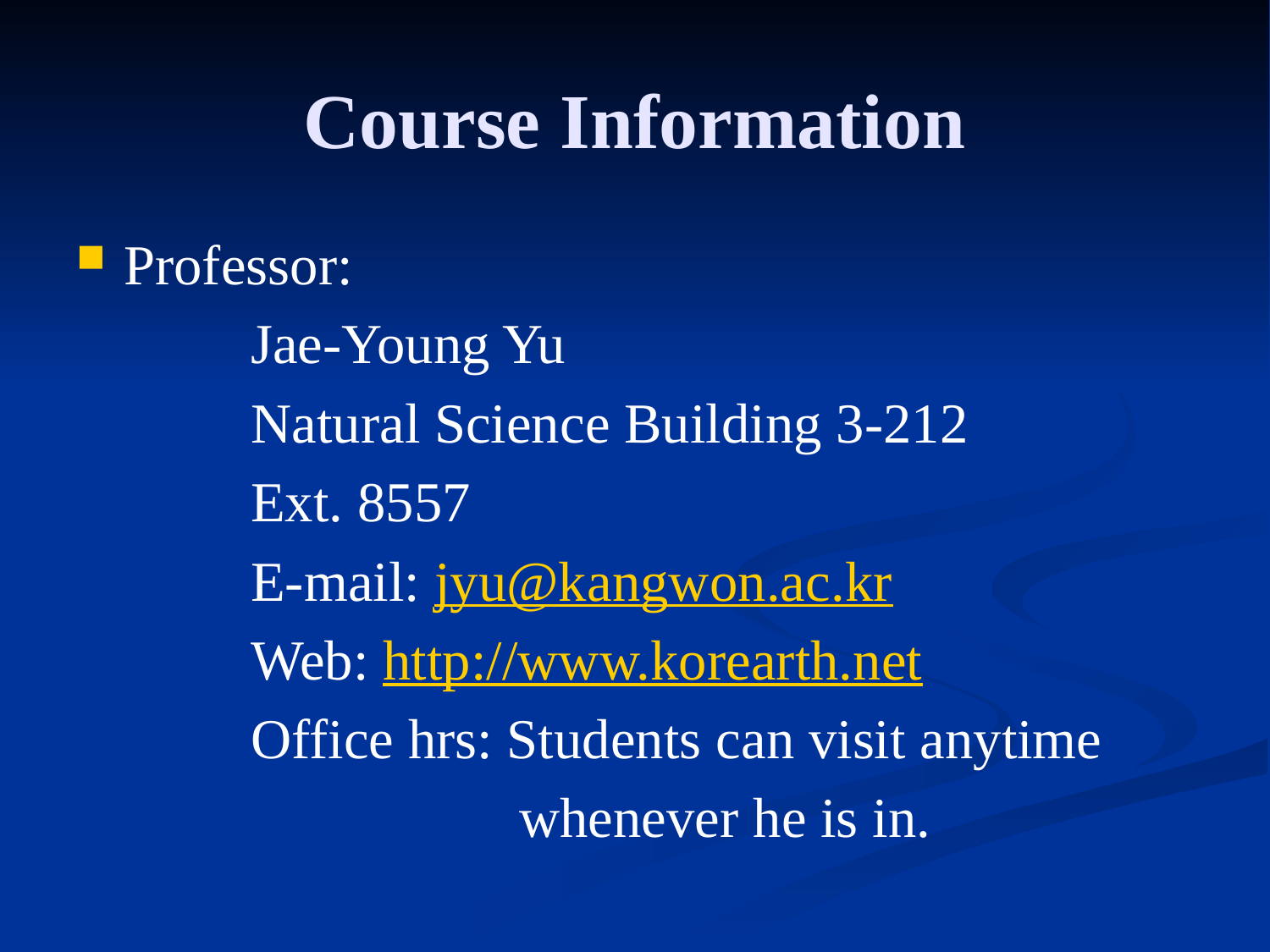

# Course Information
Professor:
		Jae-Young Yu
		Natural Science Building 3-212
		Ext. 8557
		E-mail: jyu@kangwon.ac.kr
		Web: http://www.korearth.net
		Office hrs: Students can visit anytime
				 whenever he is in.